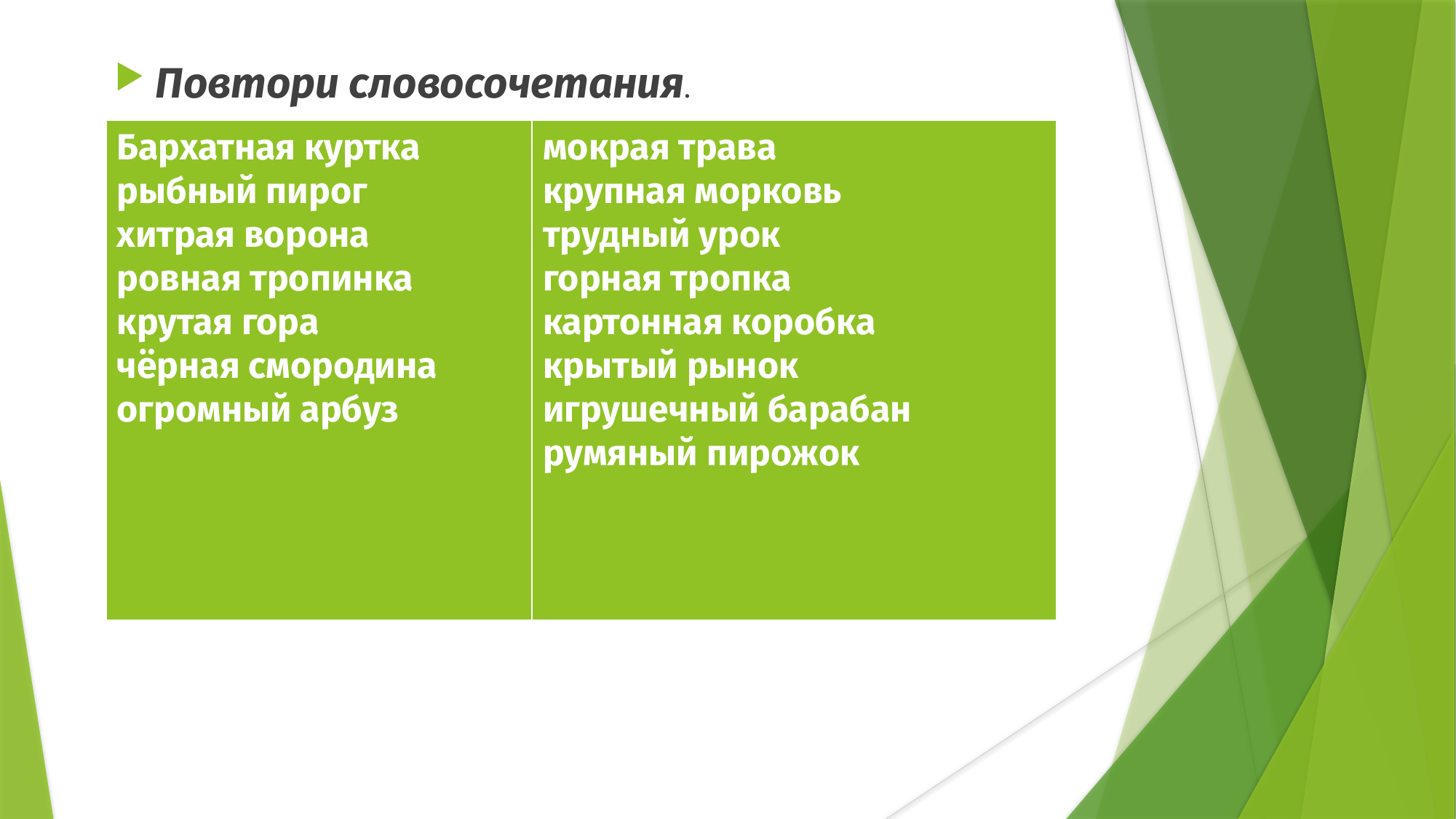

Повтори словосочетания.
| Бархатная куртка рыбный пирог хитрая ворона ровная тропинка крутая гора чёрная смородина огромный арбуз | мокрая трава крупная морковь трудный урок горная тропка картонная коробка крытый рынок игрушечный барабан румяный пирожок |
| --- | --- |